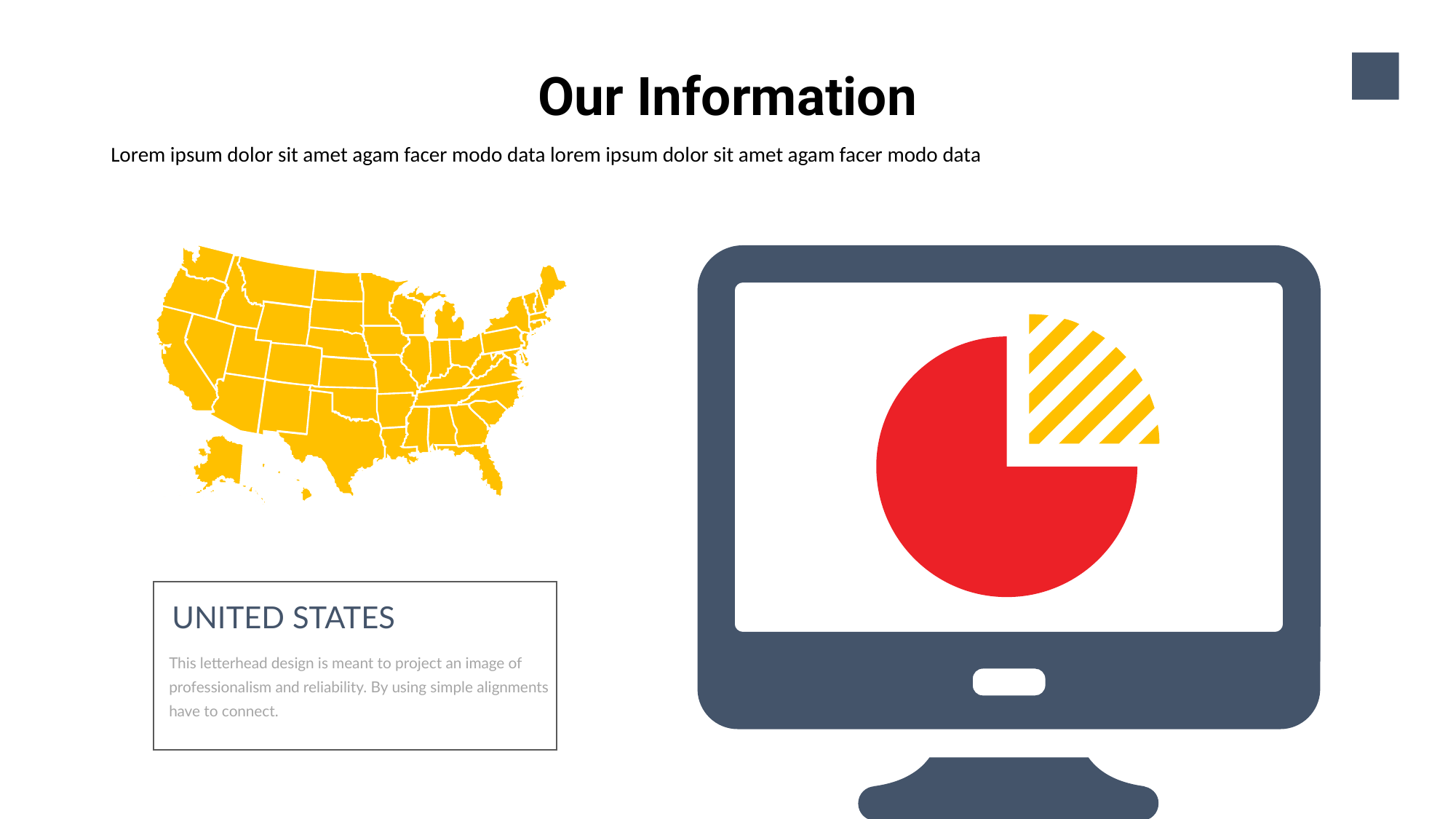

Our Information
18
Lorem ipsum dolor sit amet agam facer modo data lorem ipsum dolor sit amet agam facer modo data

UNITED STATES
This letterhead design is meant to project an image of professionalism and reliability. By using simple alignments have to connect.